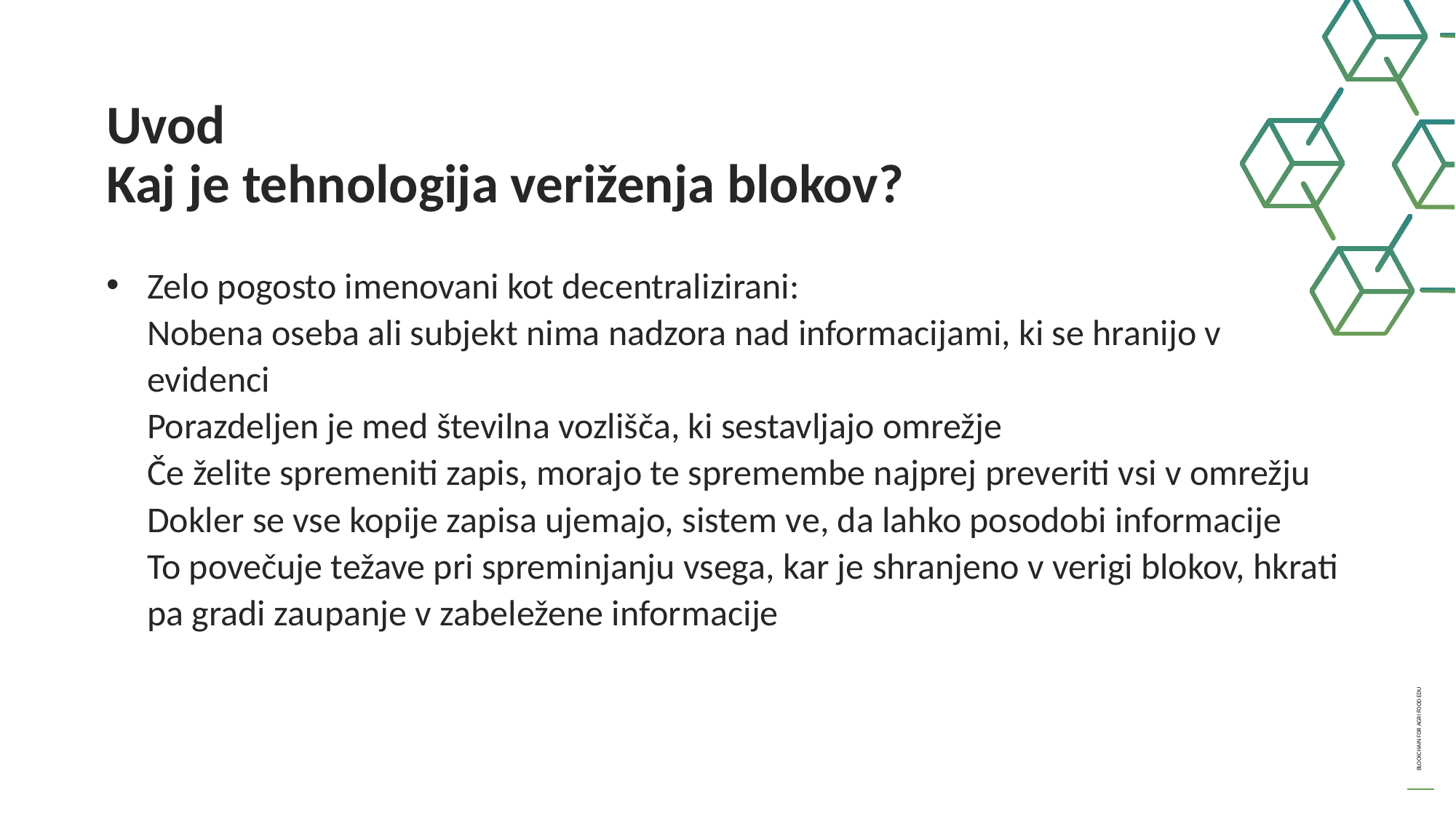

Uvod
Kaj je tehnologija veriženja blokov?
Zelo pogosto imenovani kot decentralizirani:
Nobena oseba ali subjekt nima nadzora nad informacijami, ki se hranijo v evidenci
Porazdeljen je med številna vozlišča, ki sestavljajo omrežje
Če želite spremeniti zapis, morajo te spremembe najprej preveriti vsi v omrežju
Dokler se vse kopije zapisa ujemajo, sistem ve, da lahko posodobi informacije
To povečuje težave pri spreminjanju vsega, kar je shranjeno v verigi blokov, hkrati pa gradi zaupanje v zabeležene informacije